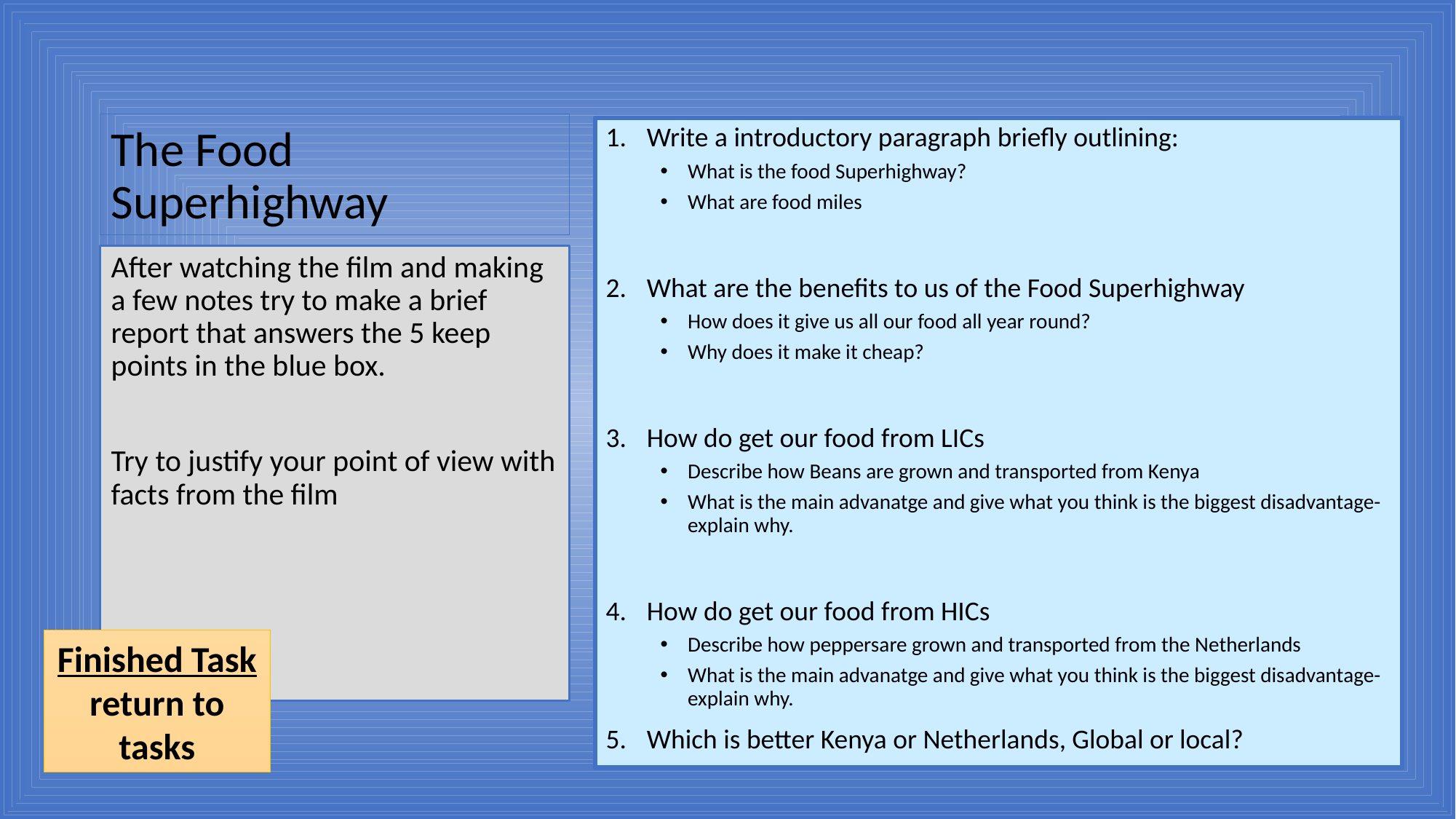

# The Food  Superhighway
Write a introductory paragraph briefly outlining:
What is the food Superhighway?
What are food miles

What are the benefits to us of the Food Superhighway
How does it give us all our food all year round?
Why does it make it cheap?

How do get our food from LICs
Describe how Beans are grown and transported from Kenya
What is the main advanatge and give what you think is the biggest disadvantage-explain why.

How do get our food from HICs
Describe how peppersare grown and transported from the Netherlands
What is the main advanatge and give what you think is the biggest disadvantage-explain why.
Which is better Kenya or Netherlands, Global or local?
After watching the film and making a few notes try to make a brief report that answers the 5 keep points in the blue box.

Try to justify your point of view with facts from the film
Finished Task return to tasks